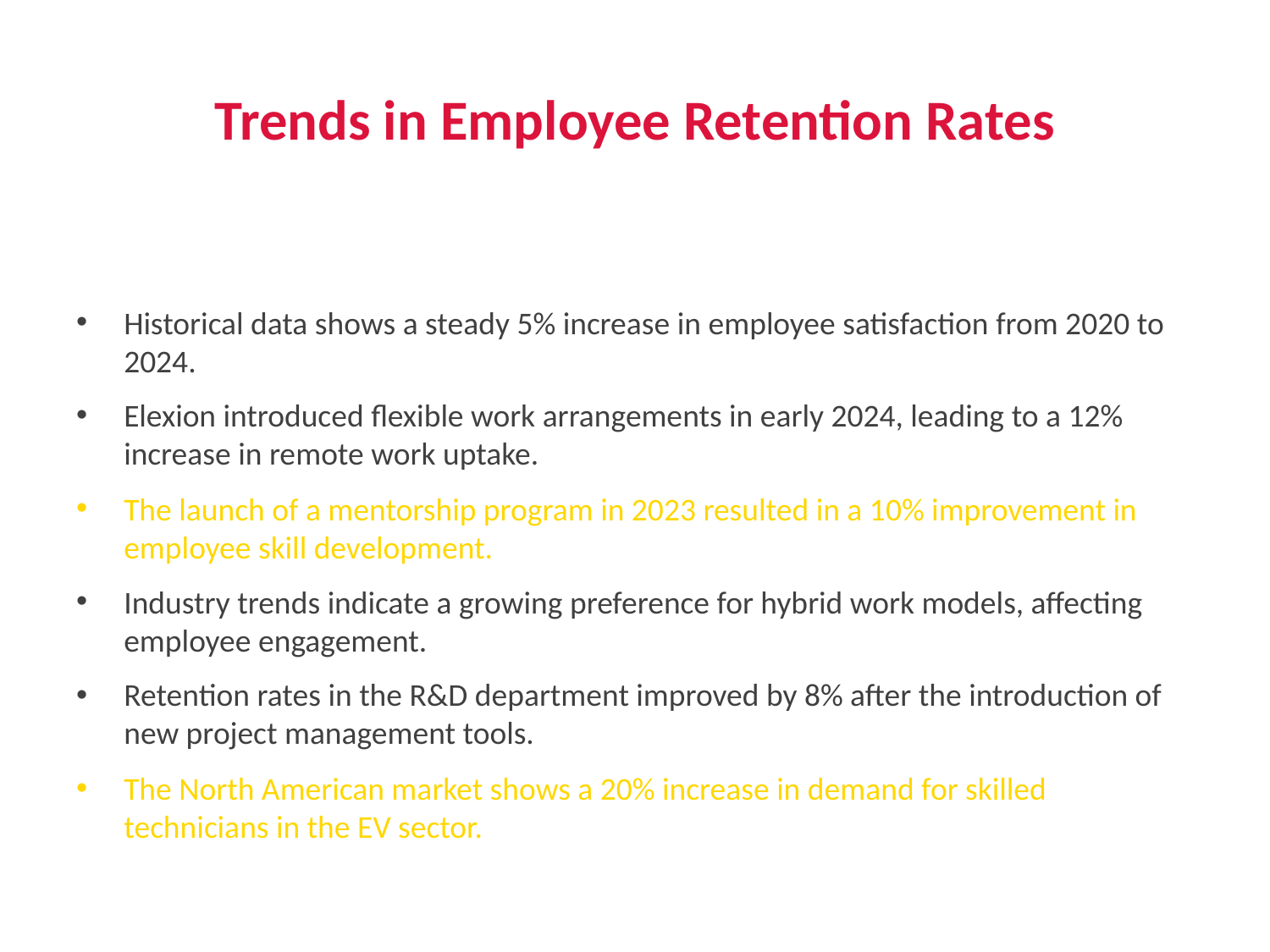

# Trends in Employee Retention Rates

Historical data shows a steady 5% increase in employee satisfaction from 2020 to 2024.
Elexion introduced flexible work arrangements in early 2024, leading to a 12% increase in remote work uptake.
The launch of a mentorship program in 2023 resulted in a 10% improvement in employee skill development.
Industry trends indicate a growing preference for hybrid work models, affecting employee engagement.
Retention rates in the R&D department improved by 8% after the introduction of new project management tools.
The North American market shows a 20% increase in demand for skilled technicians in the EV sector.